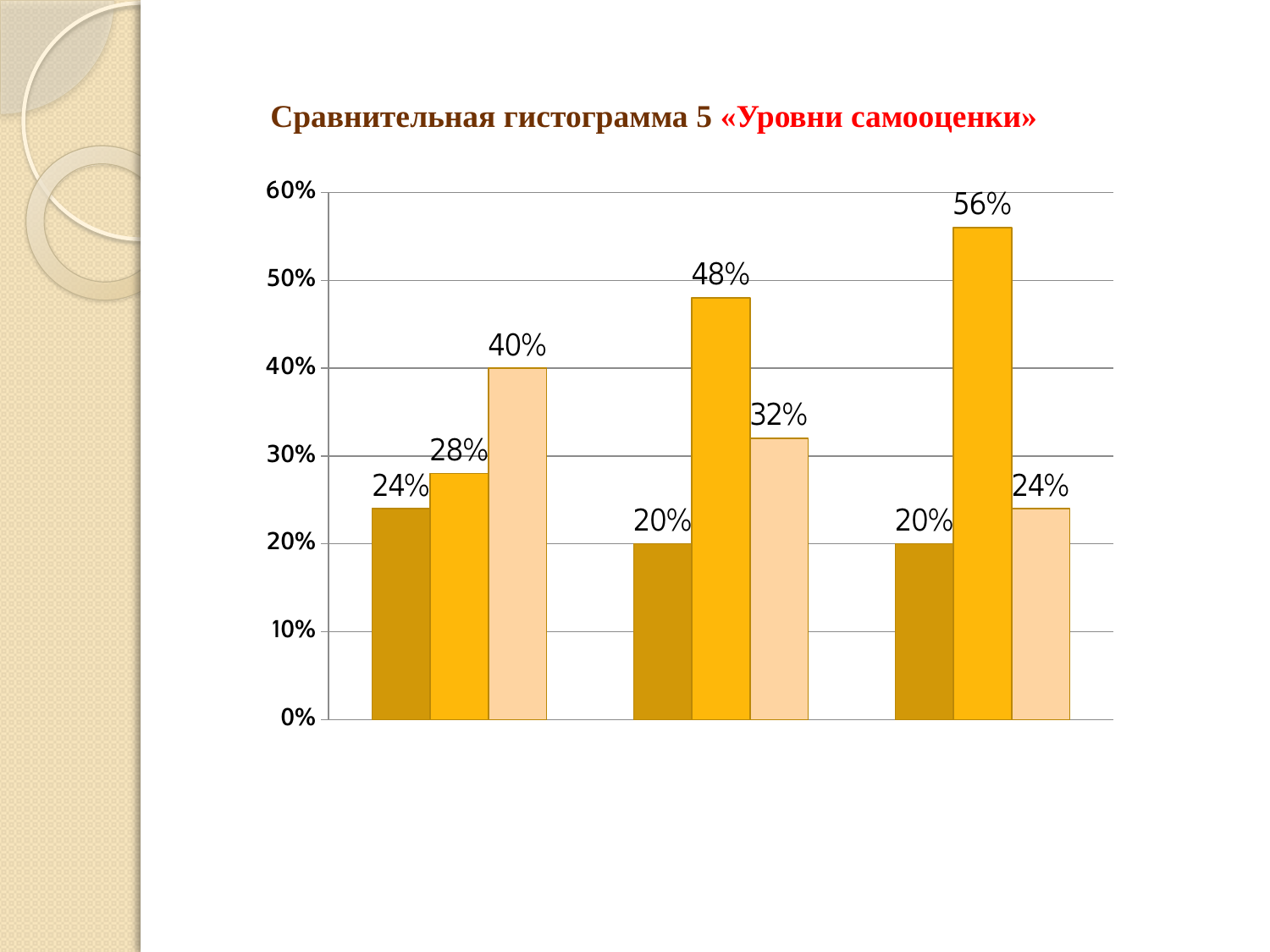

#
Сравнительная гистограмма 5 «Уровни самооценки»

### Chart

| Category | заниженная | адекватная | завышенная |
|---|---|---|---|